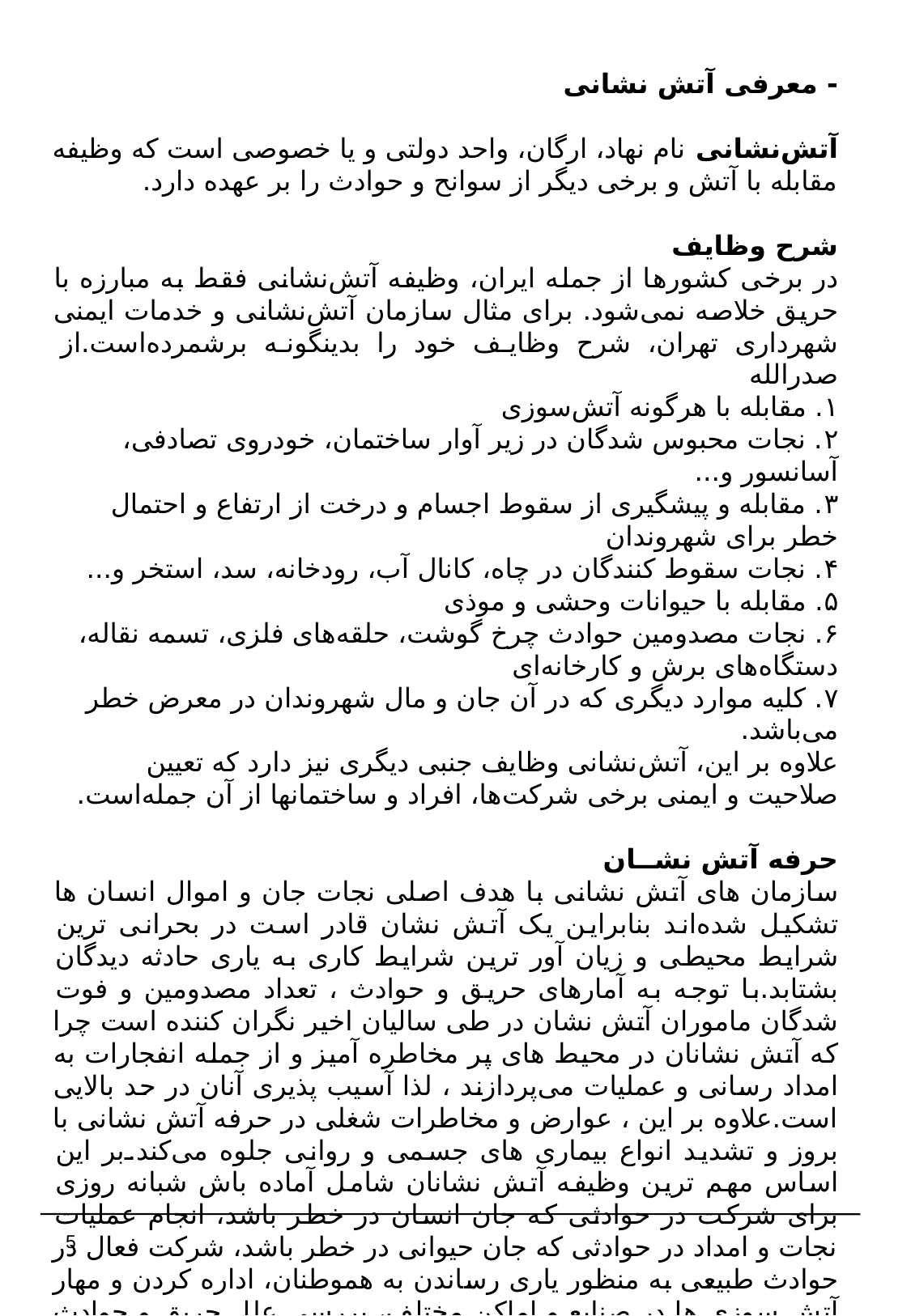

- معرفی آتش نشانی

آتش‌نشانی نام نهاد، ارگان، واحد دولتی و یا خصوصی است که وظیفه مقابله با آتش و برخی دیگر از سوانح و حوادث را بر عهده دارد.

شرح وظایف
در برخی کشورها از جمله ایران، وظیفه آتش‌نشانی فقط به مبارزه با حریق خلاصه نمی‌شود. برای مثال سازمان آتش‌نشانی و خدمات ایمنی شهرداری تهران، شرح وظایف خود را بدینگونه برشمرده‌است.از صدرالله
۱. مقابله با هرگونه آتش‌سوزی
۲. نجات محبوس شدگان در زیر آوار ساختمان، خودروی تصادفی، آسانسور و...
۳. مقابله و پیشگیری از سقوط اجسام و درخت از ارتفاع و احتمال خطر برای شهروندان
۴. نجات سقوط کنندگان در چاه، کانال آب، رودخانه، سد، استخر و...
۵. مقابله با حیوانات وحشی و موذی
۶. نجات مصدومین حوادث چرخ گوشت، حلقه‌های فلزی، تسمه نقاله، دستگاه‌های برش و کارخانه‌ای
۷. کلیه موارد دیگری که در آن جان و مال شهروندان در معرض خطر می‌باشد.
علاوه بر این، آتش‌نشانی وظایف جنبی دیگری نیز دارد که تعیین صلاحیت و ایمنی برخی شرکت‌ها، افراد و ساختمانها از آن جمله‌است.

حرفه آتش نشــان
سازمان های آتش نشانی با هدف اصلی نجات جان و اموال انسان ها تشکیل شده‌اند بنابراین یک آتش نشان قادر است در بحرانی ترین شرایط محیطی و زیان آور ترین شرایط کاری به یاری حادثه دیدگان بشتابد.با توجه به آمارهای حریق و حوادث ، تعداد مصدومین و فوت شدگان ماموران آتش نشان در طی سالیان اخیر نگران کننده است چرا که آتش نشانان در محیط های پر مخاطره آمیز و از جمله انفجارات به امداد رسانی و عملیات می‌پردازند ، لذا آسیب پذیری آنان در حد بالایی است.علاوه بر این ، عوارض و مخاطرات شغلی در حرفه آتش نشانی با بروز و تشدید انواع بیماری های جسمی و روانی جلوه می‌کند.بر این اساس مهم ترین وظیفه آتش نشانان شامل آماده باش شبانه روزی برای شرکت در حوادثی که جان انسان در خطر باشد، انجام عملیات نجات و امداد در حوادثی که جان حیوانی در خطر باشد، شرکت فعال در حوادث طبیعی به منظور یاری رساندن به هموطنان، اداره کردن و مهار آتش سوزی ها در صنایع و اماکن مختلف، بررسی علل حریق و حوادث در شرایط محیطی متفاوت و همراه با مخاطرات گوناگون می‌شود.

5